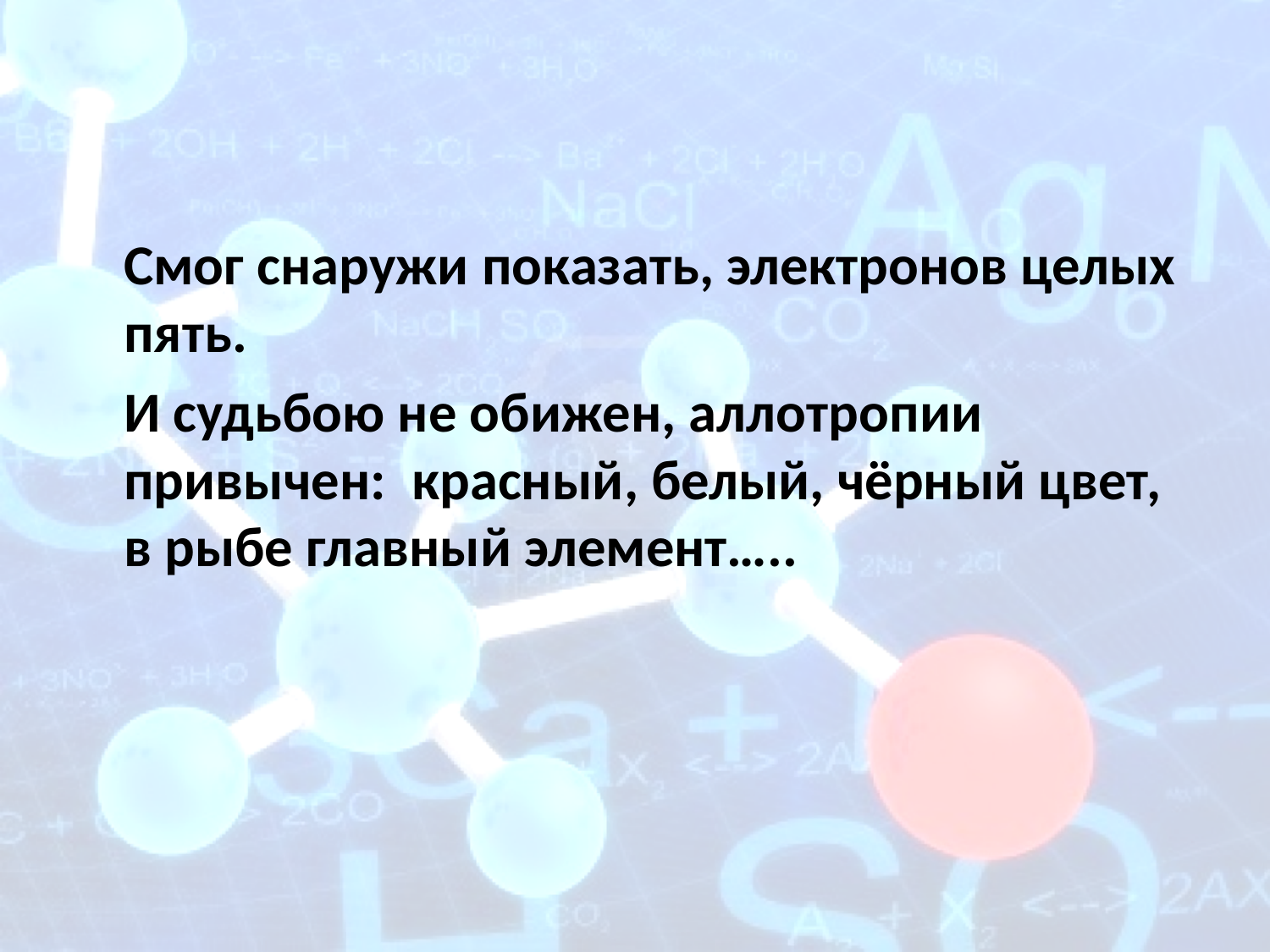

Смог снаружи показать, электронов целых пять.
	И судьбою не обижен, аллотропии привычен:  красный, белый, чёрный цвет, в рыбе главный элемент…..